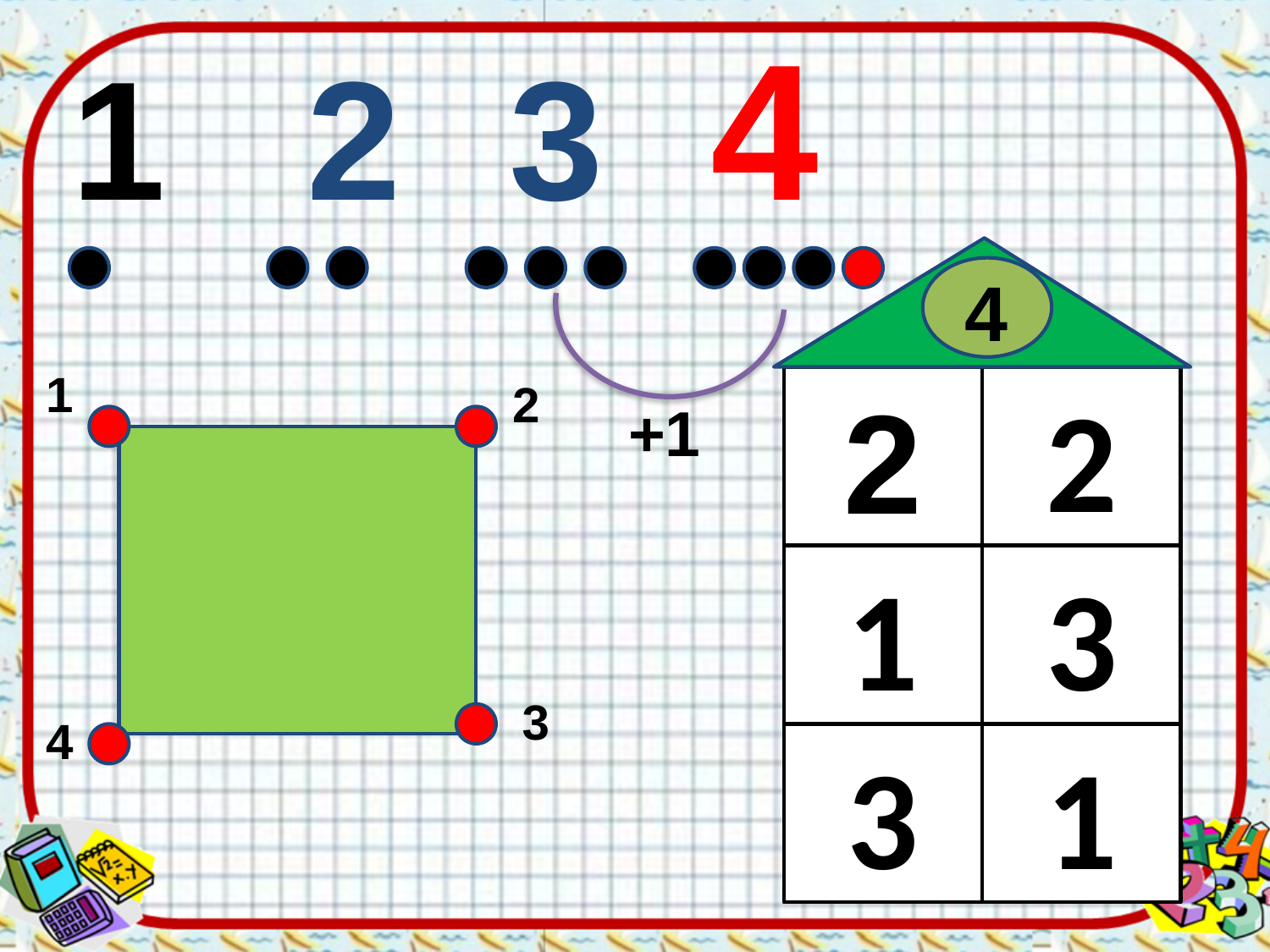

1   2  3  4

4
1
2

2
2
+1

1
3
3
4

3
1